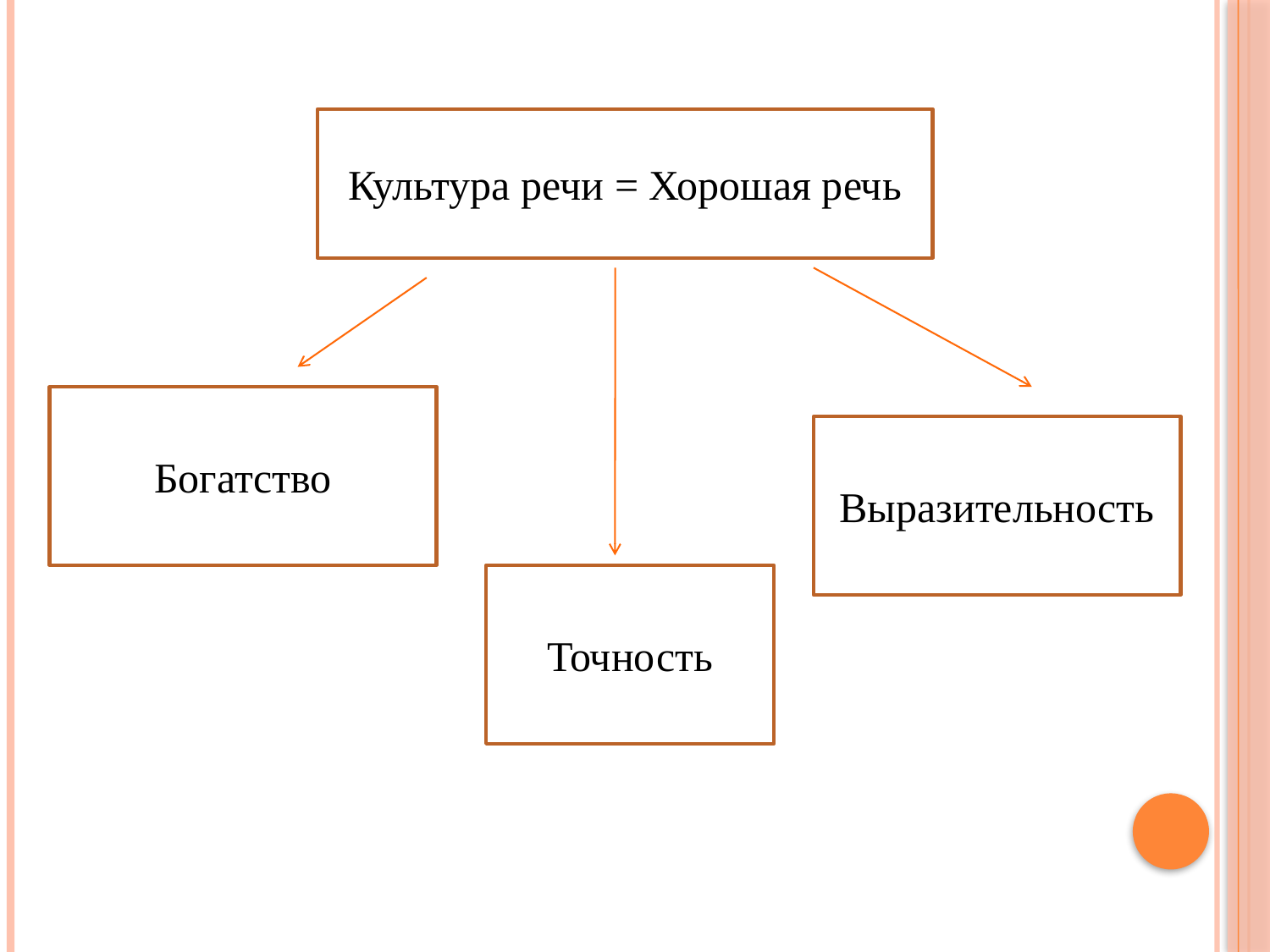

Культура речи = Хорошая речь
Богатство
Выразительность
Точность